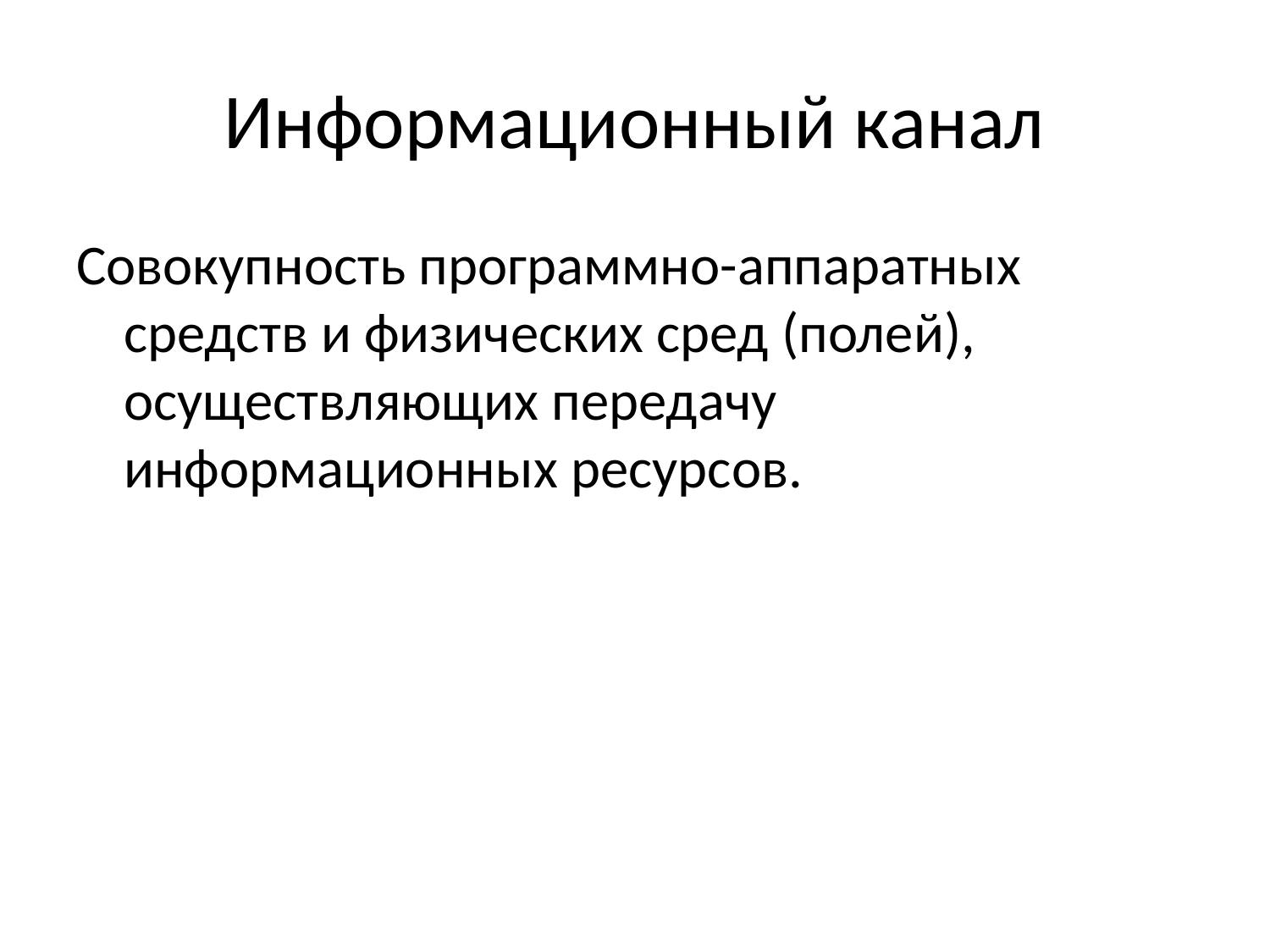

# Информационный канал
Совокупность программно-аппаратных средств и физических сред (полей), осуществляющих передачу информационных ресурсов.